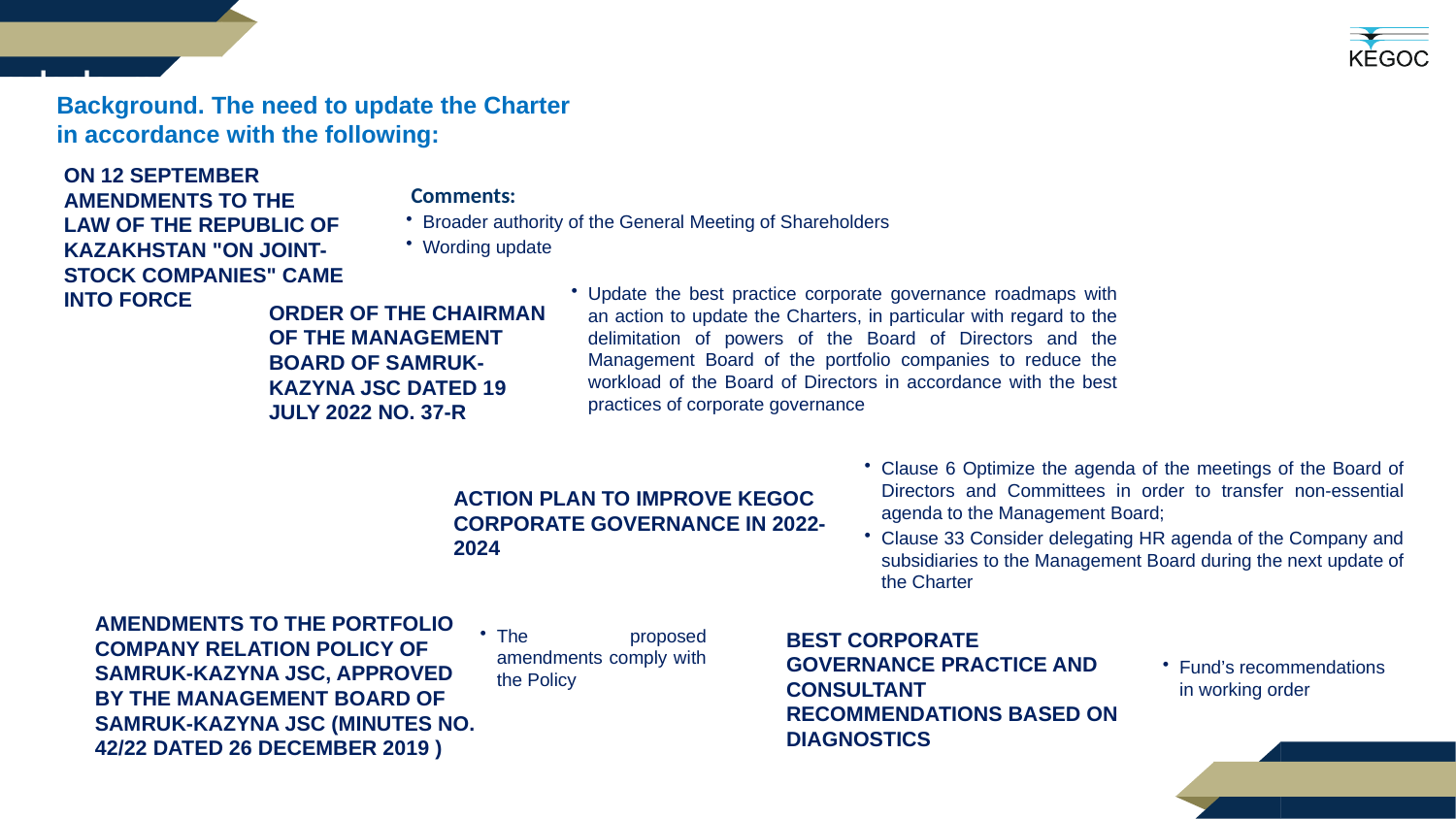

redeployment.
The need to update the Charter in accordance with:
Background. The need to update the Charter in accordance with the following:
On 12 September amendments to the Law of the Republic of Kazakhstan "On Joint-Stock Companies" came into force
Comments:
Broader authority of the General Meeting of Shareholders
Wording update
Update the best practice corporate governance roadmaps with an action to update the Charters, in particular with regard to the delimitation of powers of the Board of Directors and the Management Board of the portfolio companies to reduce the workload of the Board of Directors in accordance with the best practices of corporate governance
Order of the Chairman of the Management Board of Samruk-Kazyna JSC dated 19 July 2022 No. 37-r
Clause 6 Optimize the agenda of the meetings of the Board of Directors and Committees in order to transfer non-essential agenda to the Management Board;
Clause 33 Consider delegating HR agenda of the Company and subsidiaries to the Management Board during the next update of the Charter
Action plan to improve KEGOC corporate governance in 2022-2024
Amendments to the Portfolio Company Relation Policy of Samruk-Kazyna JSC, approved by the Management Board of Samruk-Kazyna JSC (Minutes No. 42/22 dated 26 December 2019 )
The proposed amendments comply with the Policy
Best corporate governance practice and consultant recommendations based on diagnostics
BACKGROUND
Fund’s recommendations in working order